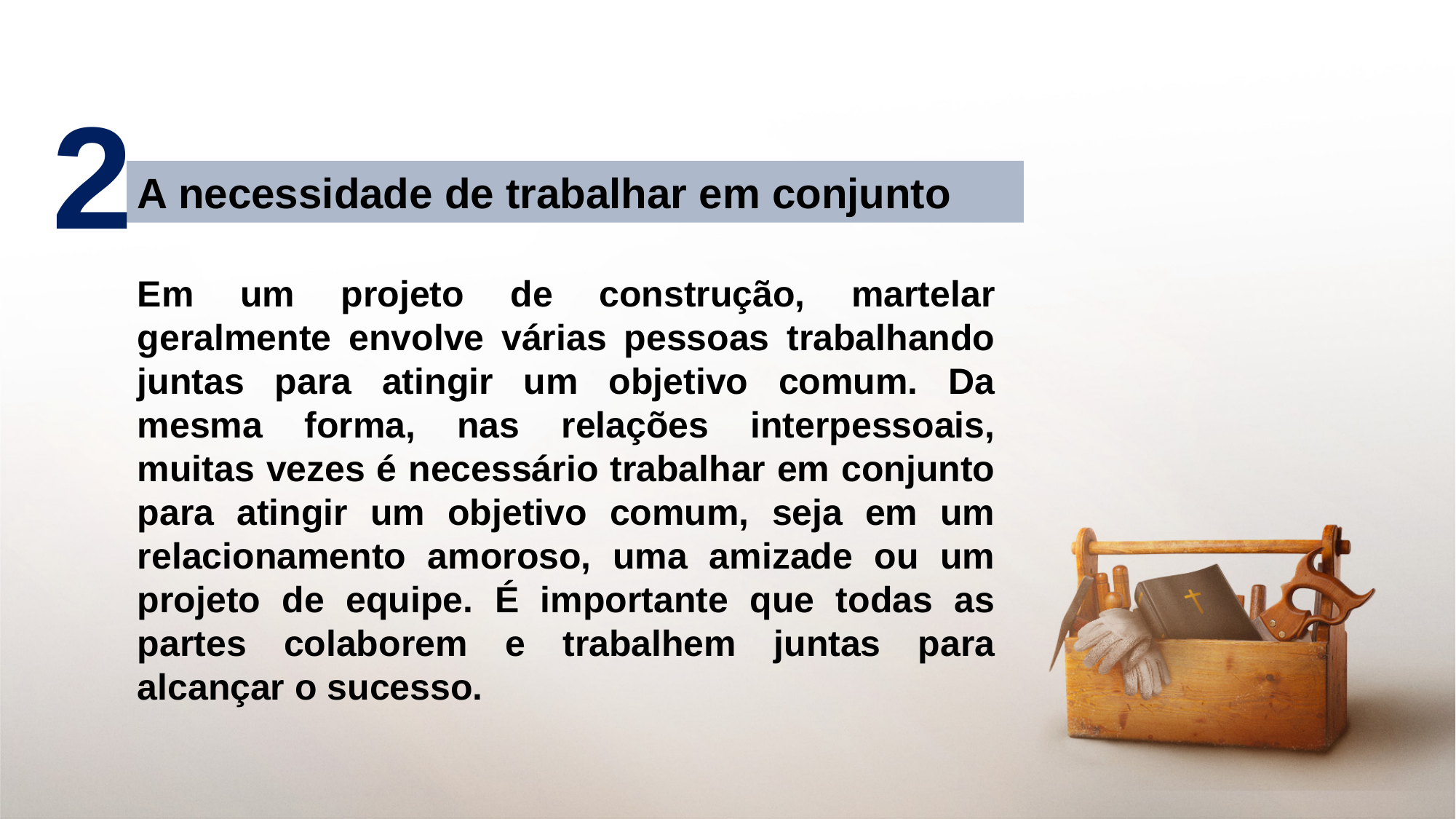

2
A necessidade de trabalhar em conjunto
Em um projeto de construção, martelar geralmente envolve várias pessoas trabalhando juntas para atingir um objetivo comum. Da mesma forma, nas relações interpessoais, muitas vezes é necessário trabalhar em conjunto para atingir um objetivo comum, seja em um relacionamento amoroso, uma amizade ou um projeto de equipe. É importante que todas as partes colaborem e trabalhem juntas para alcançar o sucesso.